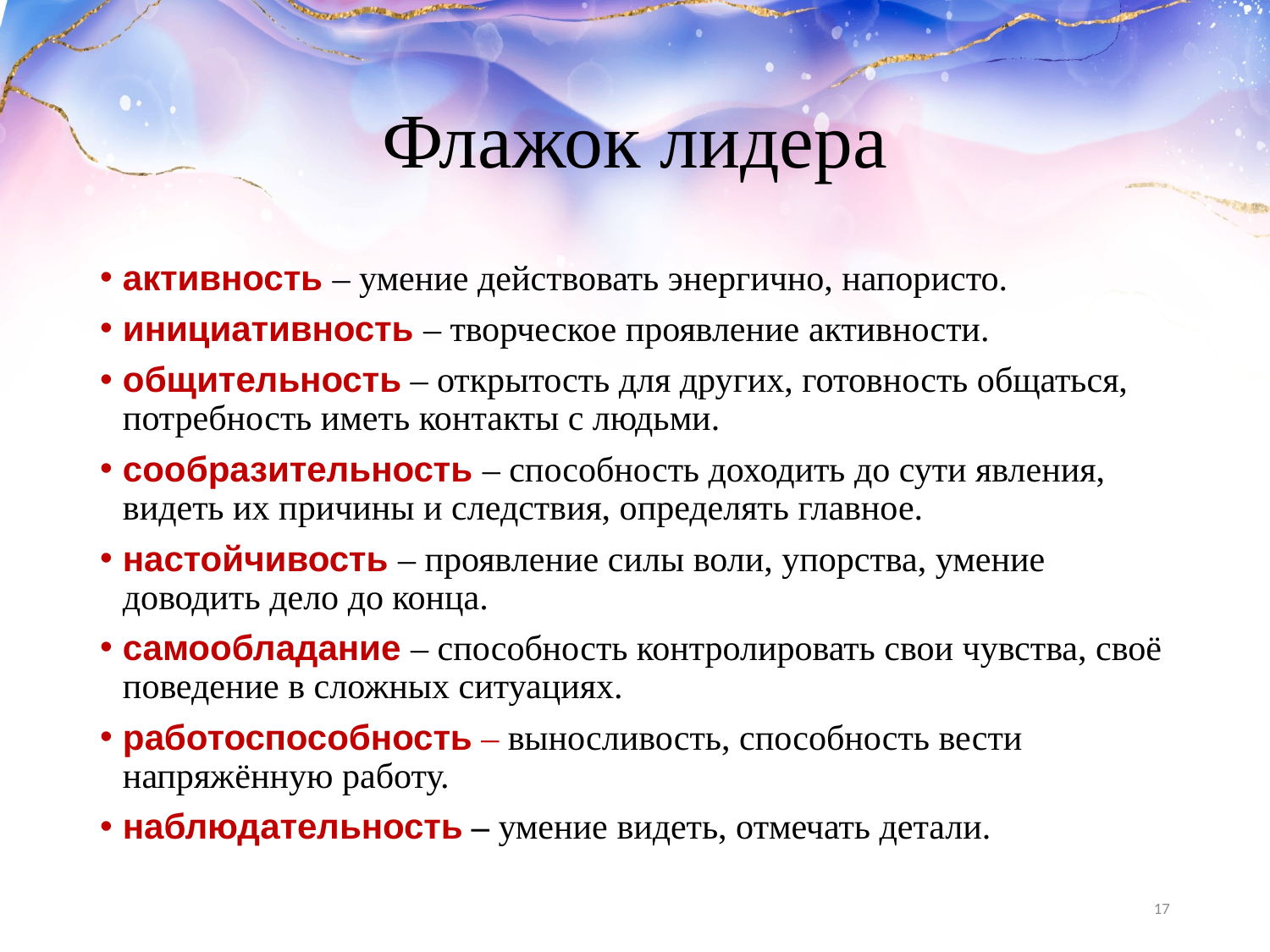

# Флажок лидера
активность – умение действовать энергично, напористо.
инициативность – творческое проявление активности.
общительность – открытость для других, готовность общаться, потребность иметь контакты с людьми.
сообразительность – способность доходить до сути явления, видеть их причины и следствия, определять главное.
настойчивость – проявление силы воли, упорства, умение доводить дело до конца.
самообладание – способность контролировать свои чувства, своё поведение в сложных ситуациях.
работоспособность – выносливость, способность вести напряжённую работу.
наблюдательность – умение видеть, отмечать детали.

17